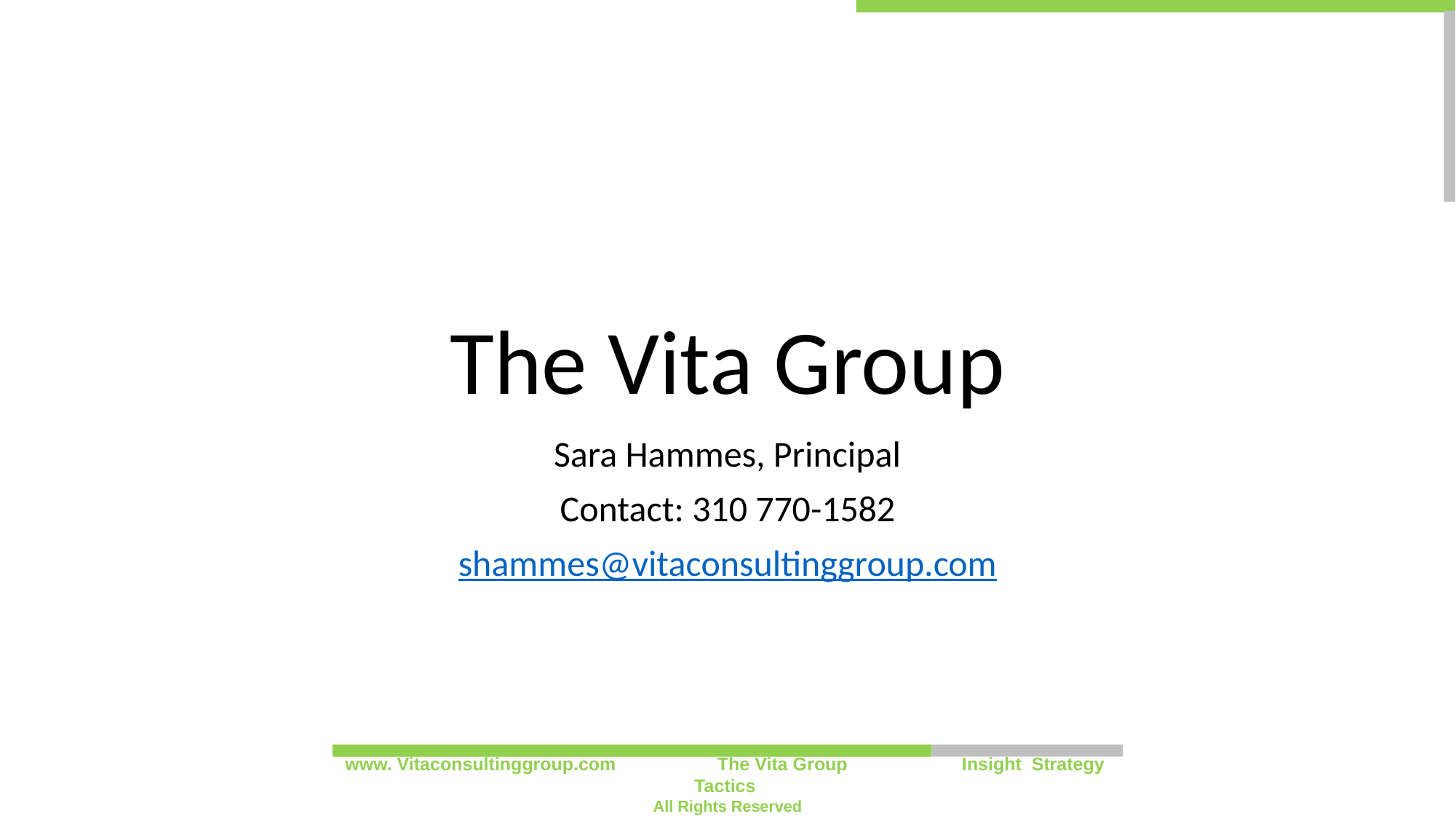

# The Vita Group
Sara Hammes, Principal
Contact: 310 770-1582
shammes@vitaconsultinggroup.com

www. Vitaconsultinggroup.com                    The Vita Group	              Insight  Strategy  Tactics
All Rights Reserved